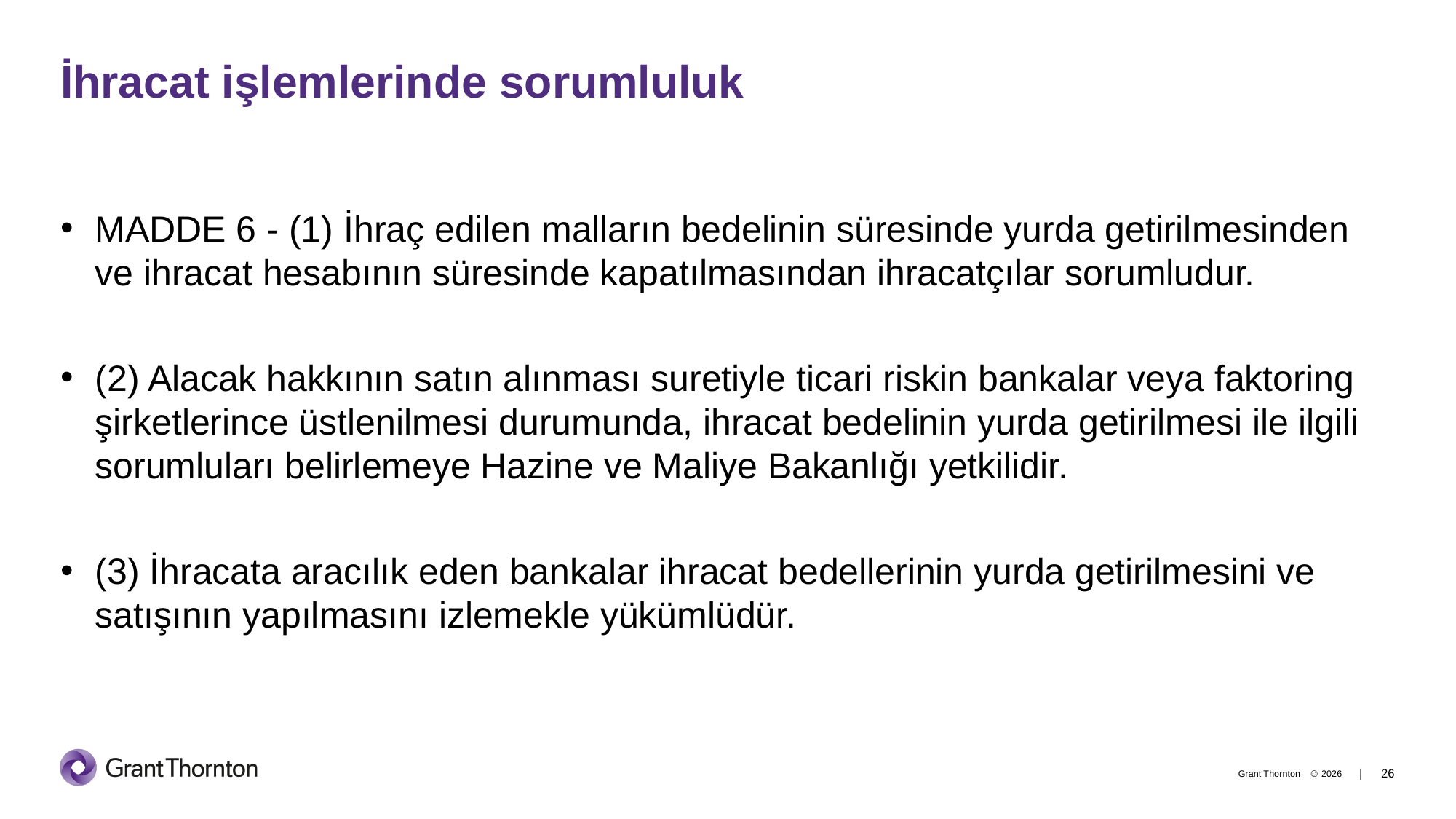

# İhracat işlemlerinde sorumluluk
MADDE 6 - (1) İhraç edilen malların bedelinin süresinde yurda getirilmesinden ve ihracat hesabının süresinde kapatılmasından ihracatçılar sorumludur.

(2) Alacak hakkının satın alınması suretiyle ticari riskin bankalar veya faktoring şirketlerince üstlenilmesi durumunda, ihracat bedelinin yurda getirilmesi ile ilgili sorumluları belirlemeye Hazine ve Maliye Bakanlığı yetkilidir.

(3) İhracata aracılık eden bankalar ihracat bedellerinin yurda getirilmesini ve satışının yapılmasını izlemekle yükümlüdür.
26